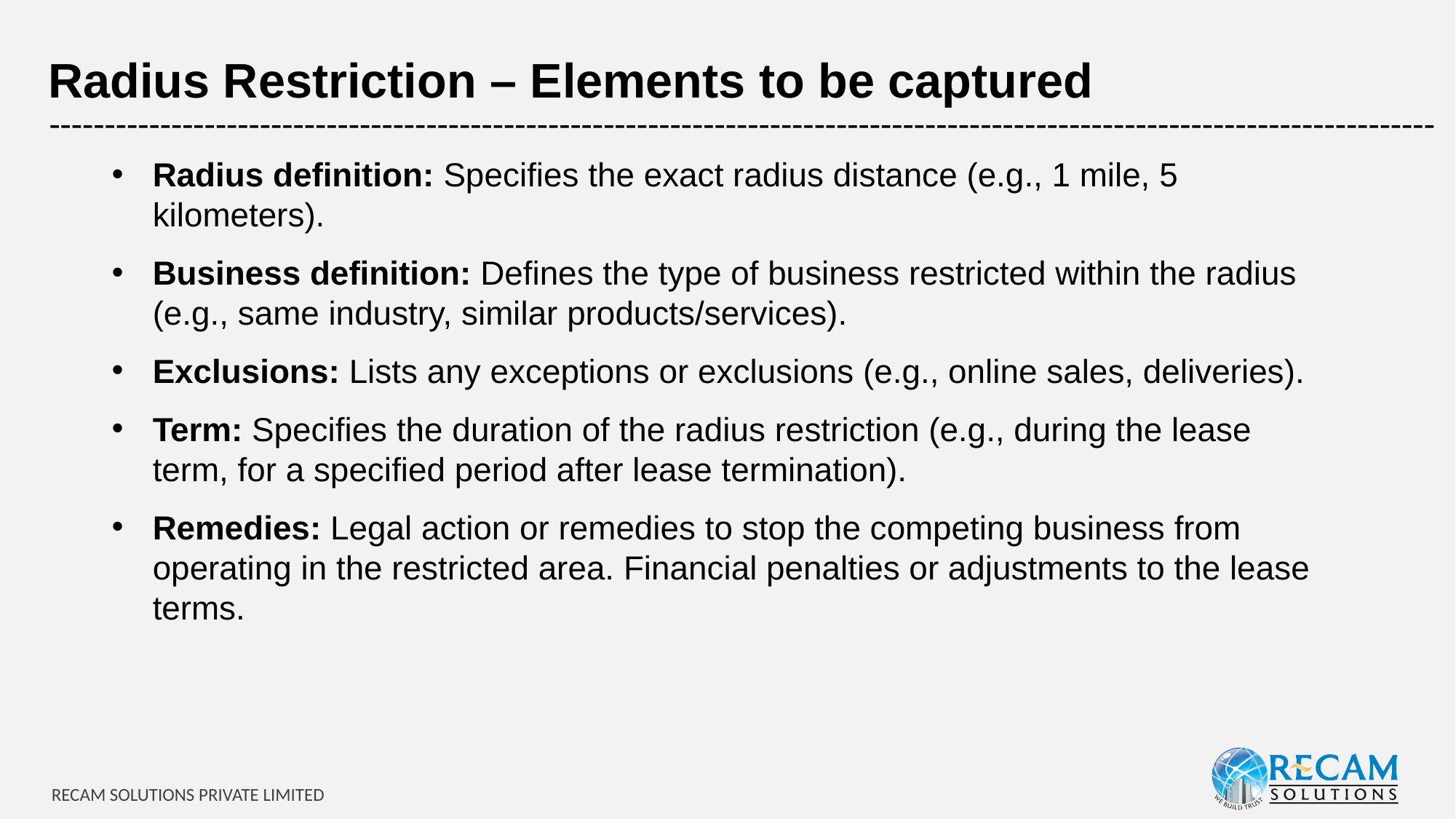

Radius Restriction – Elements to be captured
-----------------------------------------------------------------------------------------------------------------------------
Radius definition: Specifies the exact radius distance (e.g., 1 mile, 5 kilometers).
Business definition: Defines the type of business restricted within the radius (e.g., same industry, similar products/services).
Exclusions: Lists any exceptions or exclusions (e.g., online sales, deliveries).
Term: Specifies the duration of the radius restriction (e.g., during the lease term, for a specified period after lease termination).
Remedies: Legal action or remedies to stop the competing business from operating in the restricted area. Financial penalties or adjustments to the lease terms.
RECAM SOLUTIONS PRIVATE LIMITED